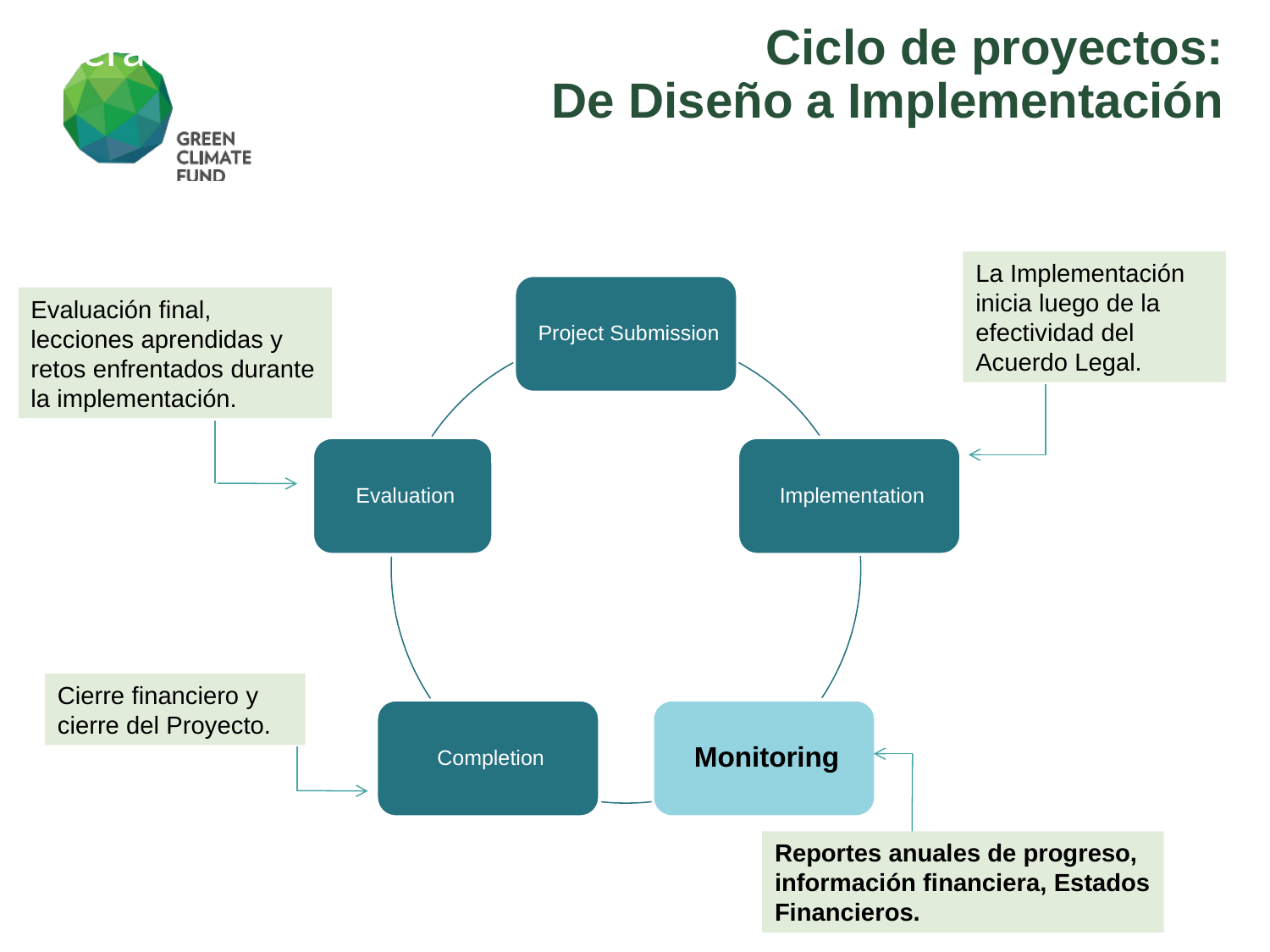

15
Operational entry points for gender: steps to strides
Ciclo de proyectos:
De Diseño a Implementación
La Implementación inicia luego de la efectividad del Acuerdo Legal.
Project Submission
Implementation
Monitoring
Completion
Evaluation
Evaluación final, lecciones aprendidas y retos enfrentados durante la implementación.
Cierre financiero y cierre del Proyecto.
Reportes anuales de progreso, información financiera, Estados Financieros.